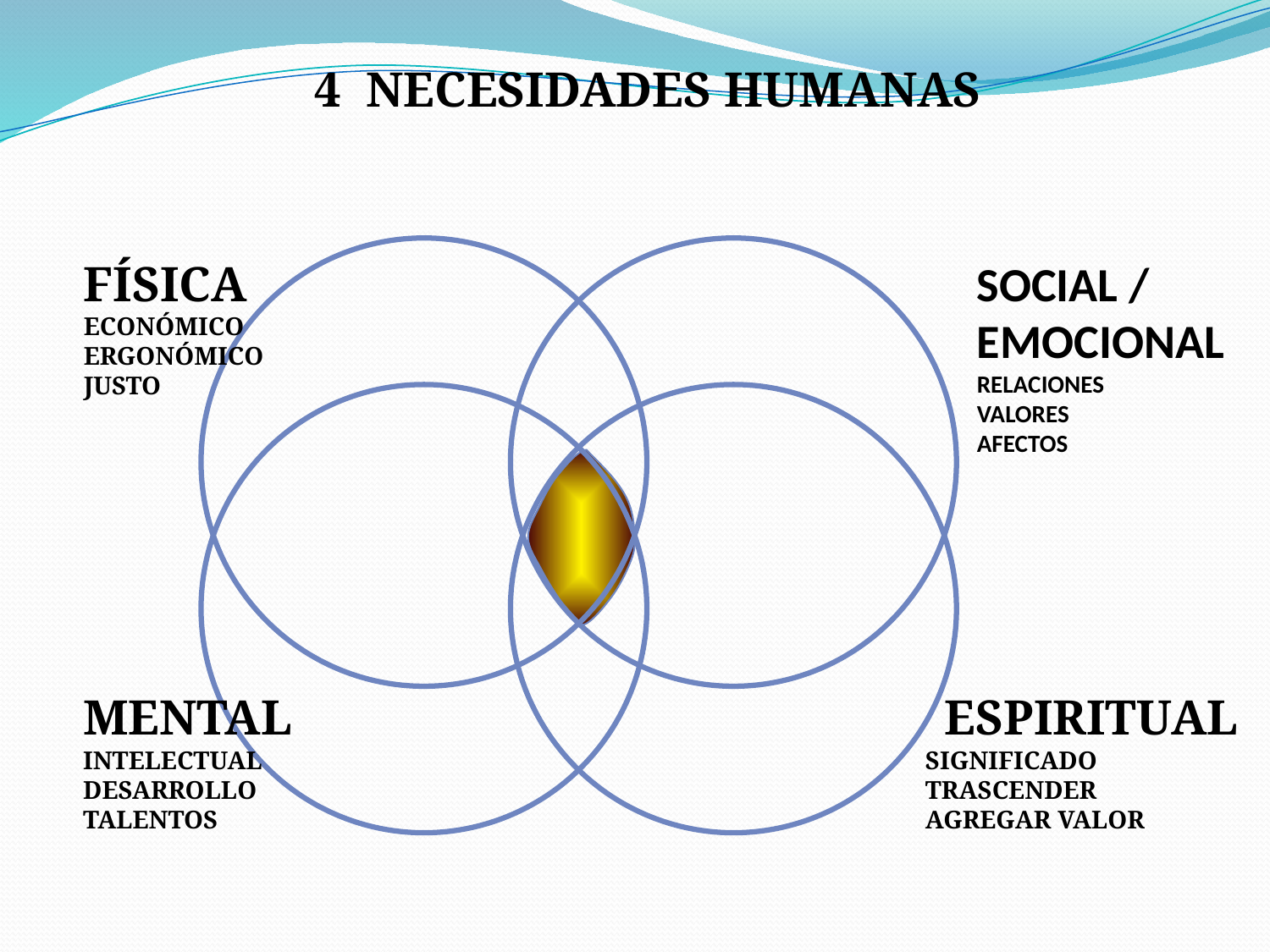

4  NECESIDADES HUMANAS

FÍSICA
ECONÓMICO
ERGONÓMICO
JUSTO
SOCIAL /
EMOCIONAL
RELACIONES
VALORES
AFECTOS

MENTAL
INTELECTUAL
DESARROLLO
TALENTOS
ESPIRITUAL
SIGNIFICADO
TRASCENDER
AGREGAR VALOR